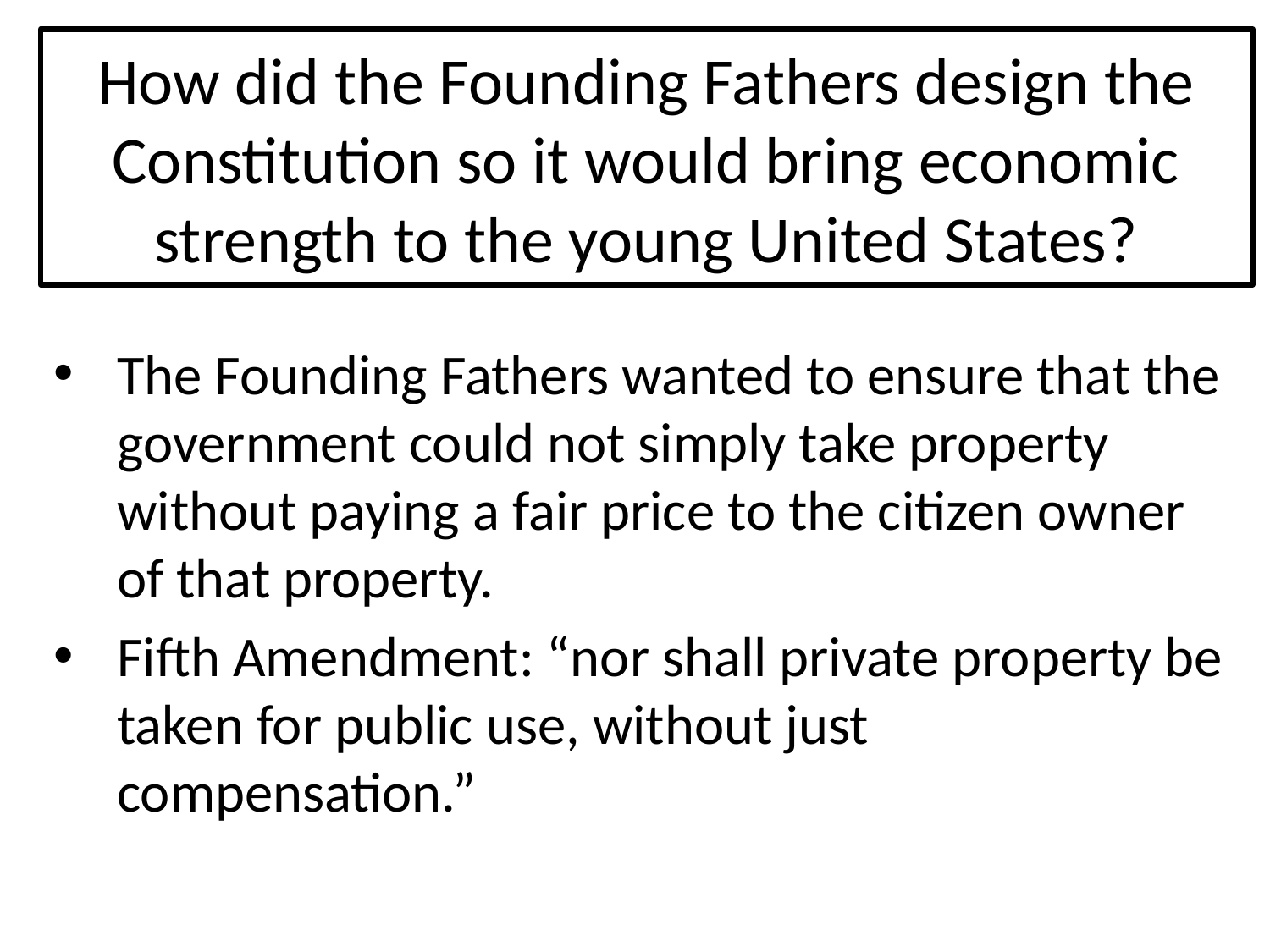

# How did the Founding Fathers design the Constitution so it would bring economic strength to the young United States?
The Founding Fathers wanted to ensure that the government could not simply take property without paying a fair price to the citizen owner of that property.
Fifth Amendment: “nor shall private property be taken for public use, without just compensation.”